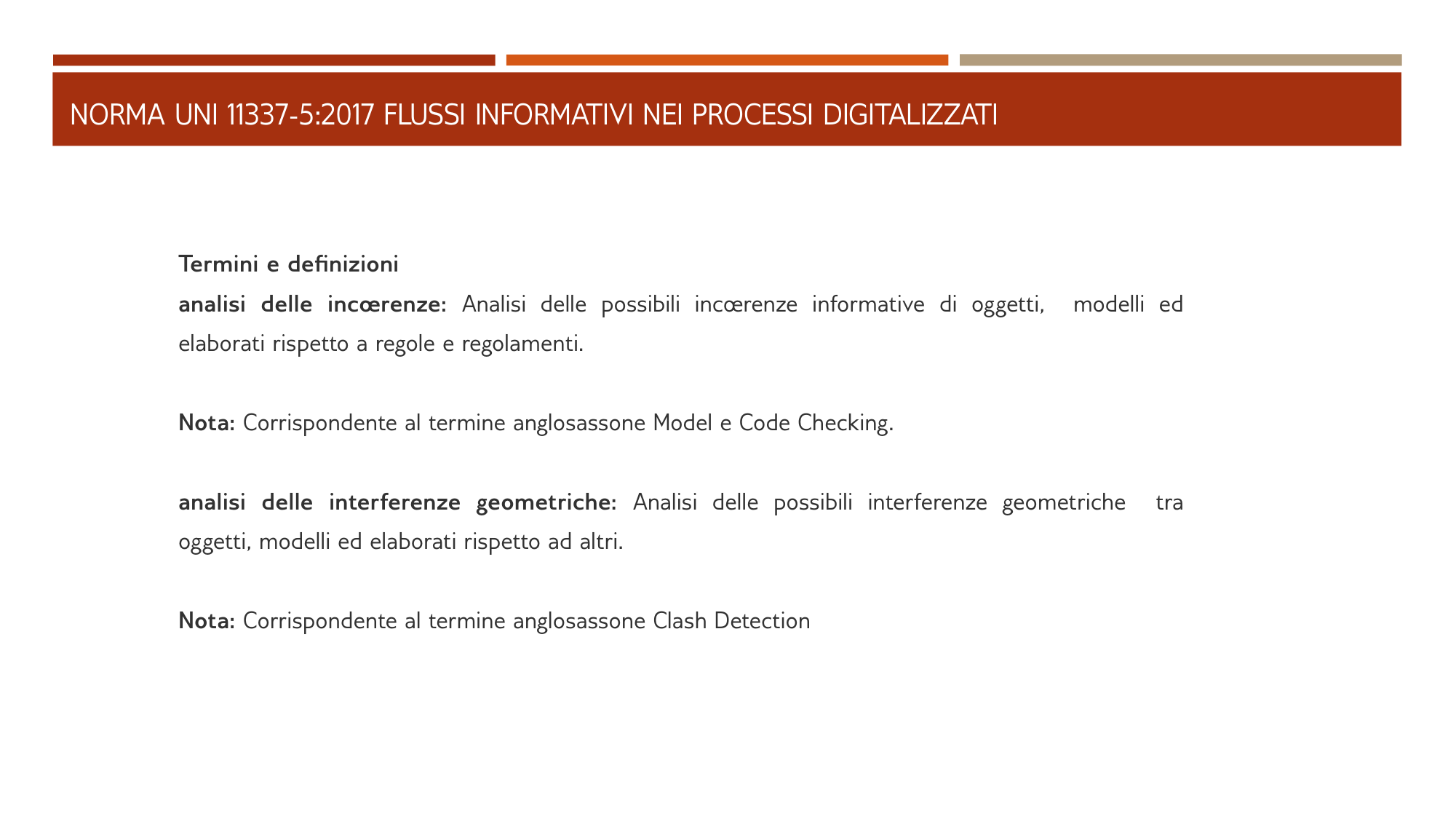

# Norma UNI 11337-5:2017 Flussi informativi nei processi digitalizzati
Termini e definizioni
analisi delle incoerenze: Analisi delle possibili incoerenze informative di oggetti,  modelli ed elaborati rispetto a regole e regolamenti.

Nota: Corrispondente al termine anglosassone Model e Code Checking.

analisi delle interferenze geometriche: Analisi delle possibili interferenze geometriche  tra oggetti, modelli ed elaborati rispetto ad altri.

Nota: Corrispondente al termine anglosassone Clash Detection